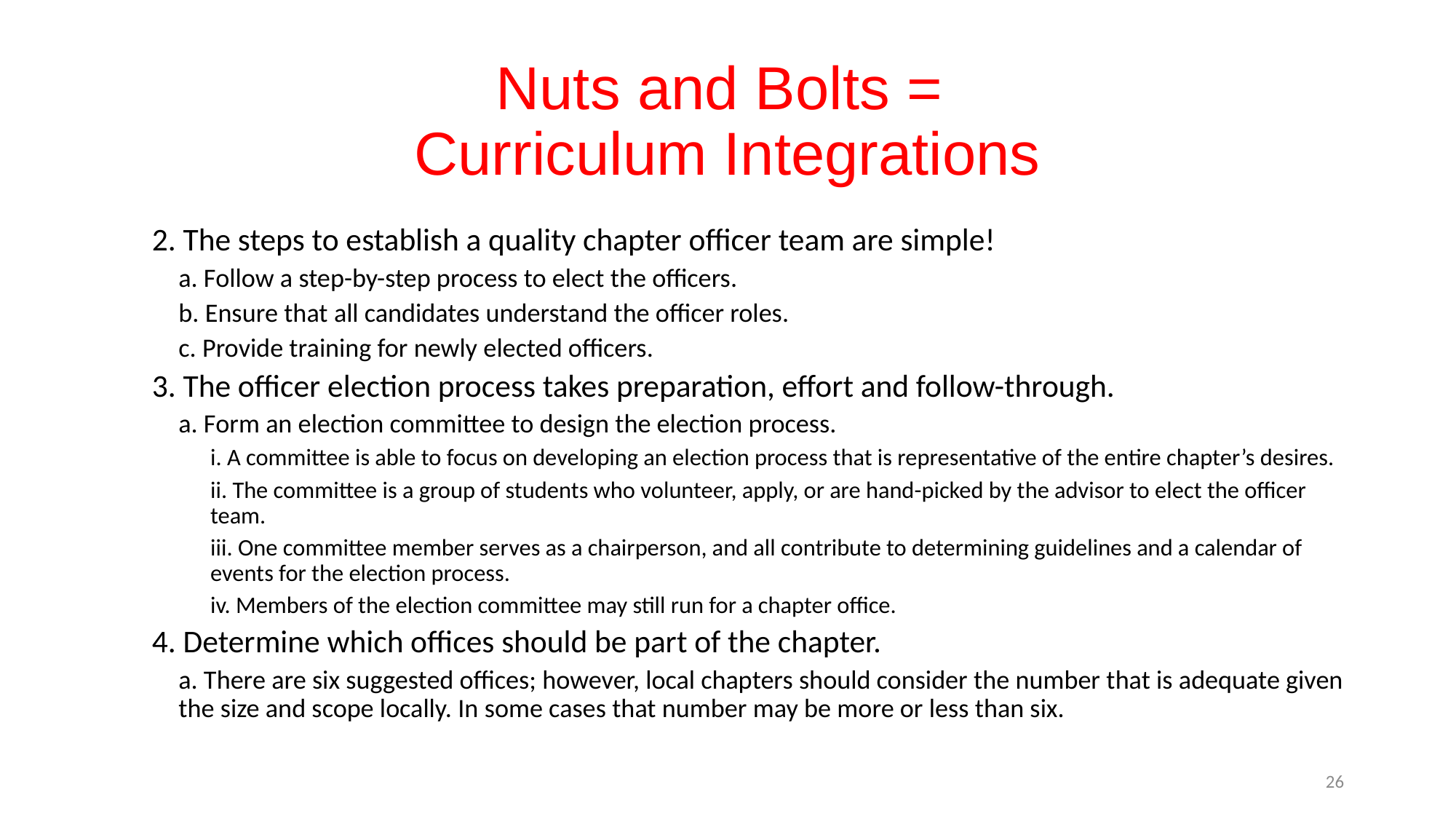

# Nuts and Bolts = Curriculum Integrations
2. The steps to establish a quality chapter officer team are simple!
a. Follow a step-by-step process to elect the officers.
b. Ensure that all candidates understand the officer roles.
c. Provide training for newly elected officers.
3. The officer election process takes preparation, effort and follow-through.
a. Form an election committee to design the election process.
i. A committee is able to focus on developing an election process that is representative of the entire chapter’s desires.
ii. The committee is a group of students who volunteer, apply, or are hand-picked by the advisor to elect the officer team.
iii. One committee member serves as a chairperson, and all contribute to determining guidelines and a calendar of events for the election process.
iv. Members of the election committee may still run for a chapter office.
4. Determine which offices should be part of the chapter.
a. There are six suggested offices; however, local chapters should consider the number that is adequate given the size and scope locally. In some cases that number may be more or less than six.
26